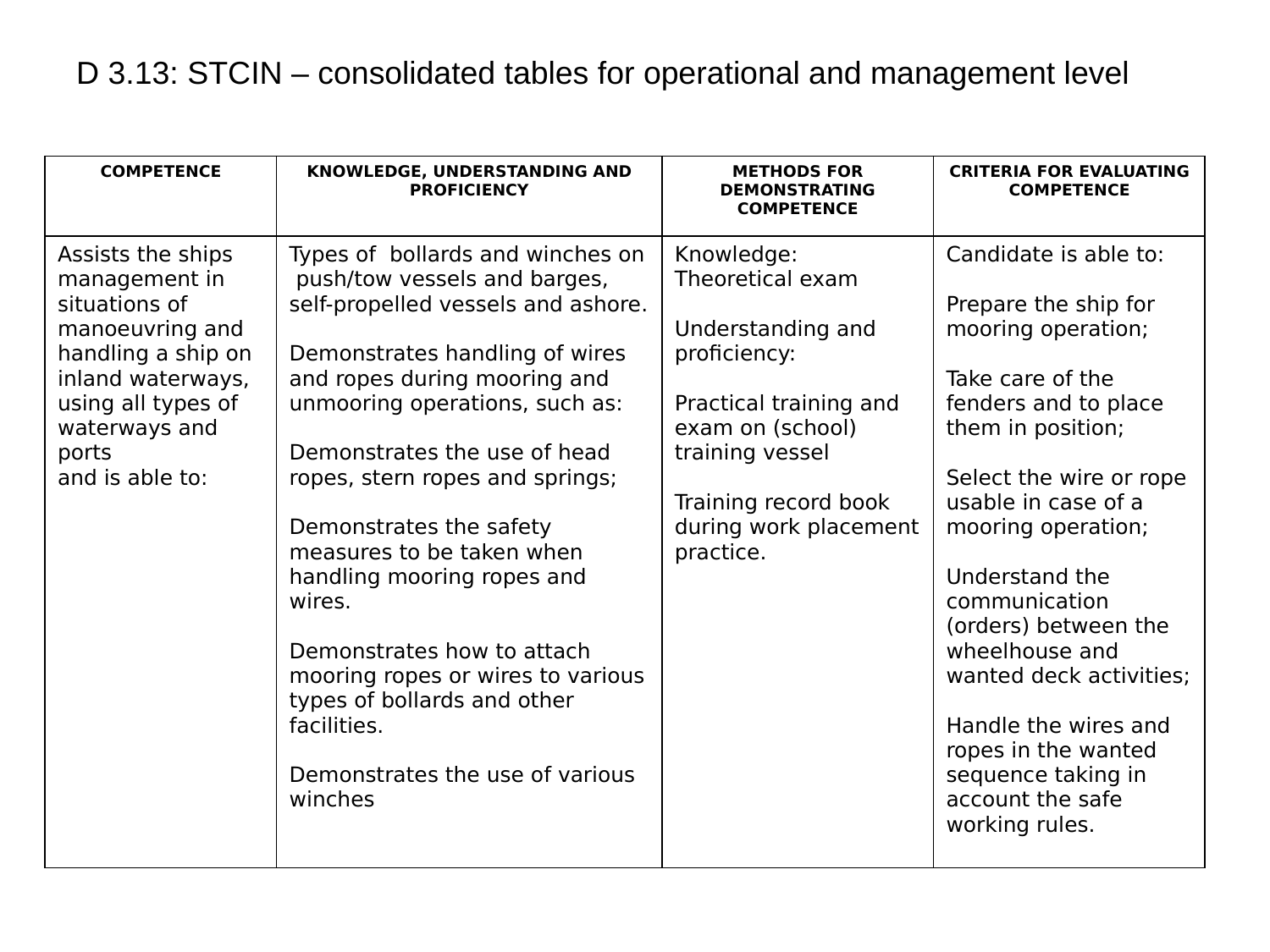

D 3.13: STCIN – consolidated tables for operational and management level
| COMPETENCE | KNOWLEDGE, UNDERSTANDING AND PROFICIENCY | METHODS FOR DEMONSTRATING COMPETENCE | CRITERIA FOR EVALUATING COMPETENCE |
| --- | --- | --- | --- |
| Assists the ships management in situations of manoeuvring and handling a ship on inland waterways, using all types of waterways and ports and is able to: | Types of bollards and winches on push/tow vessels and barges, self-propelled vessels and ashore. Demonstrates handling of wires and ropes during mooring and unmooring operations, such as: Demonstrates the use of head ropes, stern ropes and springs; Demonstrates the safety measures to be taken when handling mooring ropes and wires. Demonstrates how to attach mooring ropes or wires to various types of bollards and other facilities. Demonstrates the use of various winches | Knowledge: Theoretical exam Understanding and proficiency: Practical training and exam on (school) training vessel Training record book during work placement practice. | Candidate is able to: Prepare the ship for mooring operation; Take care of the fenders and to place them in position; Select the wire or rope usable in case of a mooring operation; Understand the communication (orders) between the wheelhouse and wanted deck activities; Handle the wires and ropes in the wanted sequence taking in account the safe working rules. |